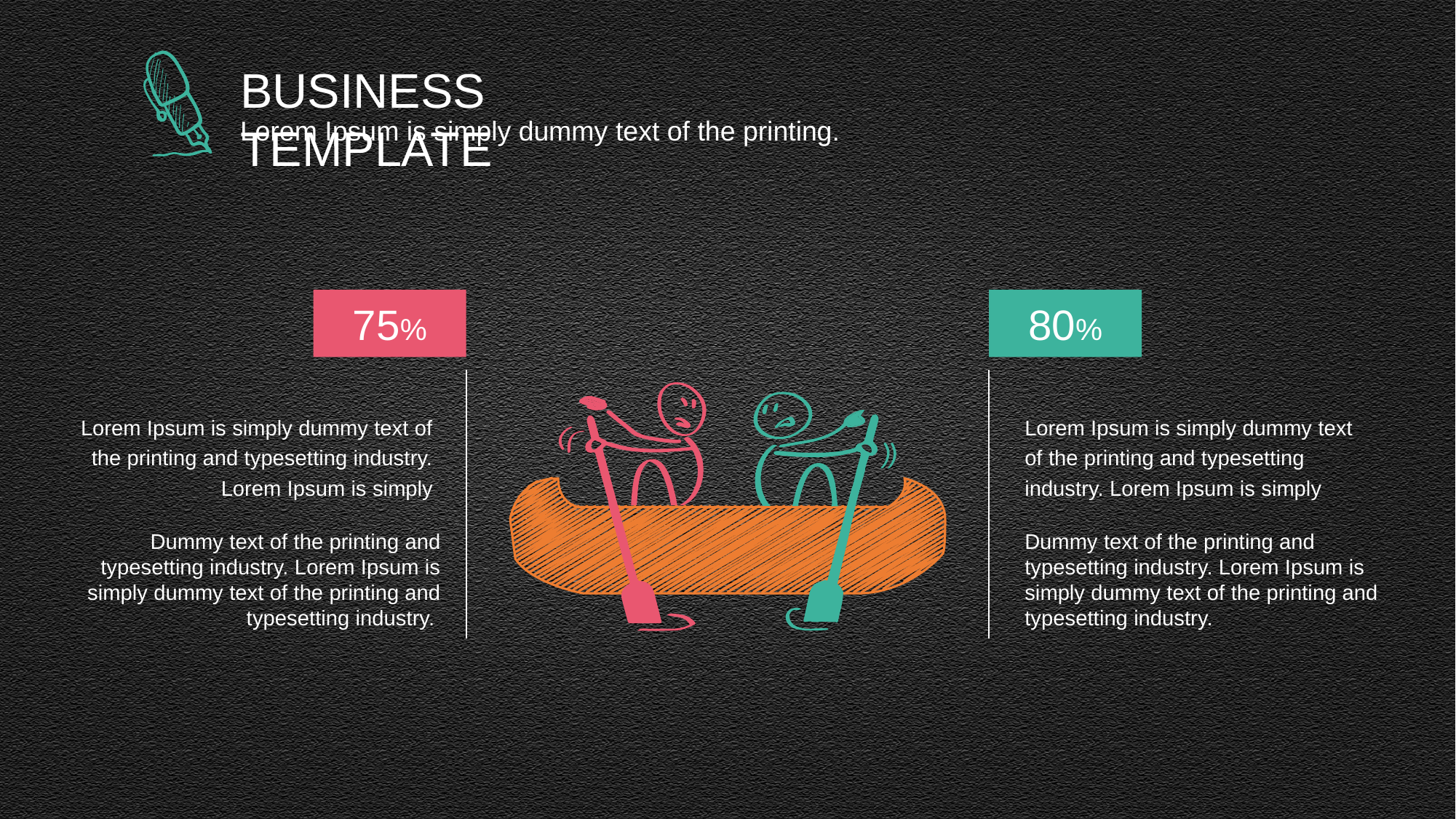

BUSINESS TEMPLATE
Lorem Ipsum is simply dummy text of the printing.
75%
80%

Lorem Ipsum is simply dummy text of the printing and typesetting industry. Lorem Ipsum is simply
Lorem Ipsum is simply dummy text of the printing and typesetting industry. Lorem Ipsum is simply
Dummy text of the printing and typesetting industry. Lorem Ipsum is simply dummy text of the printing and typesetting industry.
Dummy text of the printing and typesetting industry. Lorem Ipsum is simply dummy text of the printing and typesetting industry.